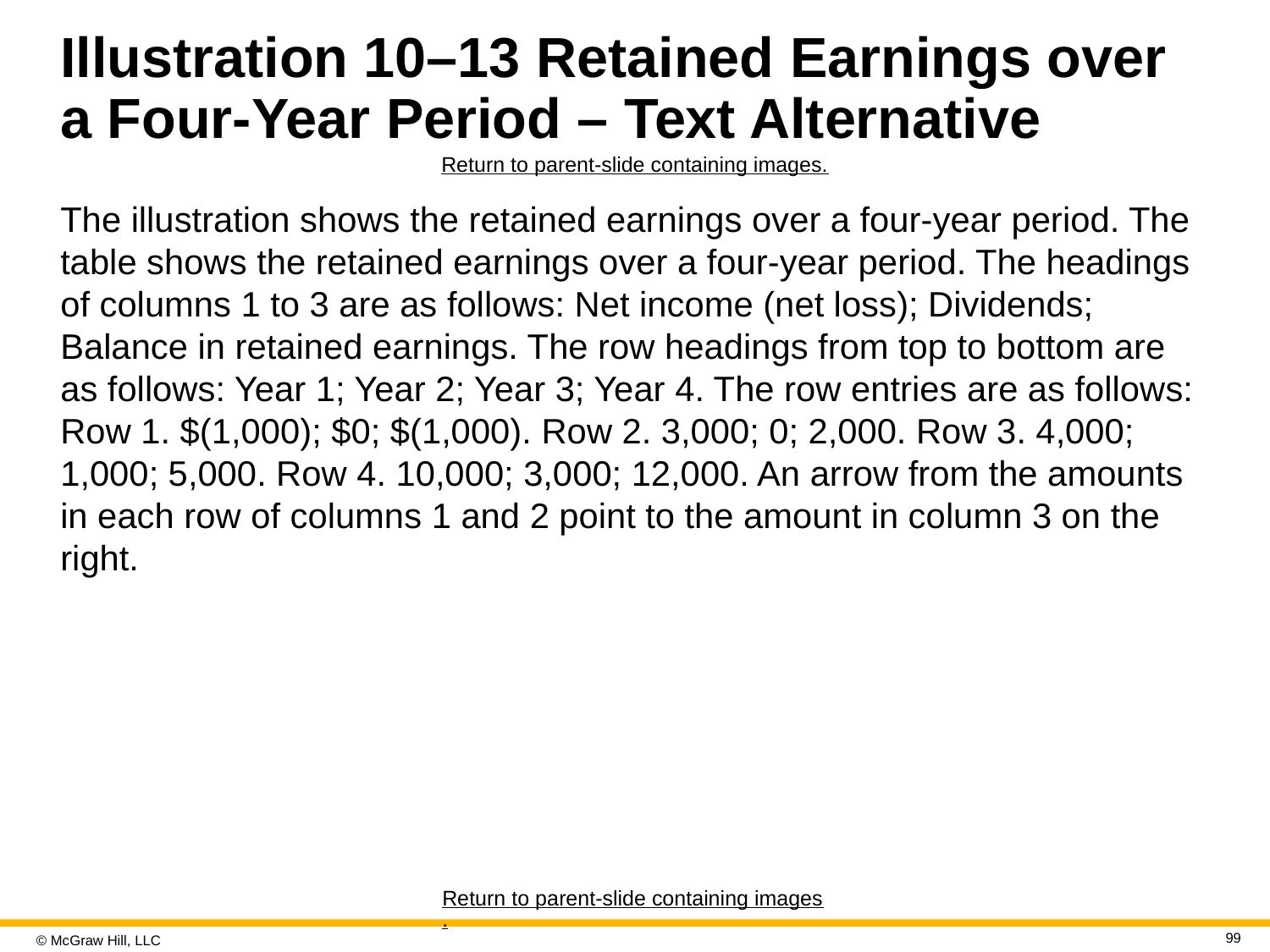

# Illustration 10–13 Retained Earnings over a Four-Year Period – Text Alternative
Return to parent-slide containing images.
The illustration shows the retained earnings over a four-year period. The table shows the retained earnings over a four-year period. The headings of columns 1 to 3 are as follows: Net income (net loss); Dividends; Balance in retained earnings. The row headings from top to bottom are as follows: Year 1; Year 2; Year 3; Year 4. The row entries are as follows: Row 1. $(1,000); $0; $(1,000). Row 2. 3,000; 0; 2,000. Row 3. 4,000; 1,000; 5,000. Row 4. 10,000; 3,000; 12,000. An arrow from the amounts in each row of columns 1 and 2 point to the amount in column 3 on the right.
Return to parent-slide containing images.
99